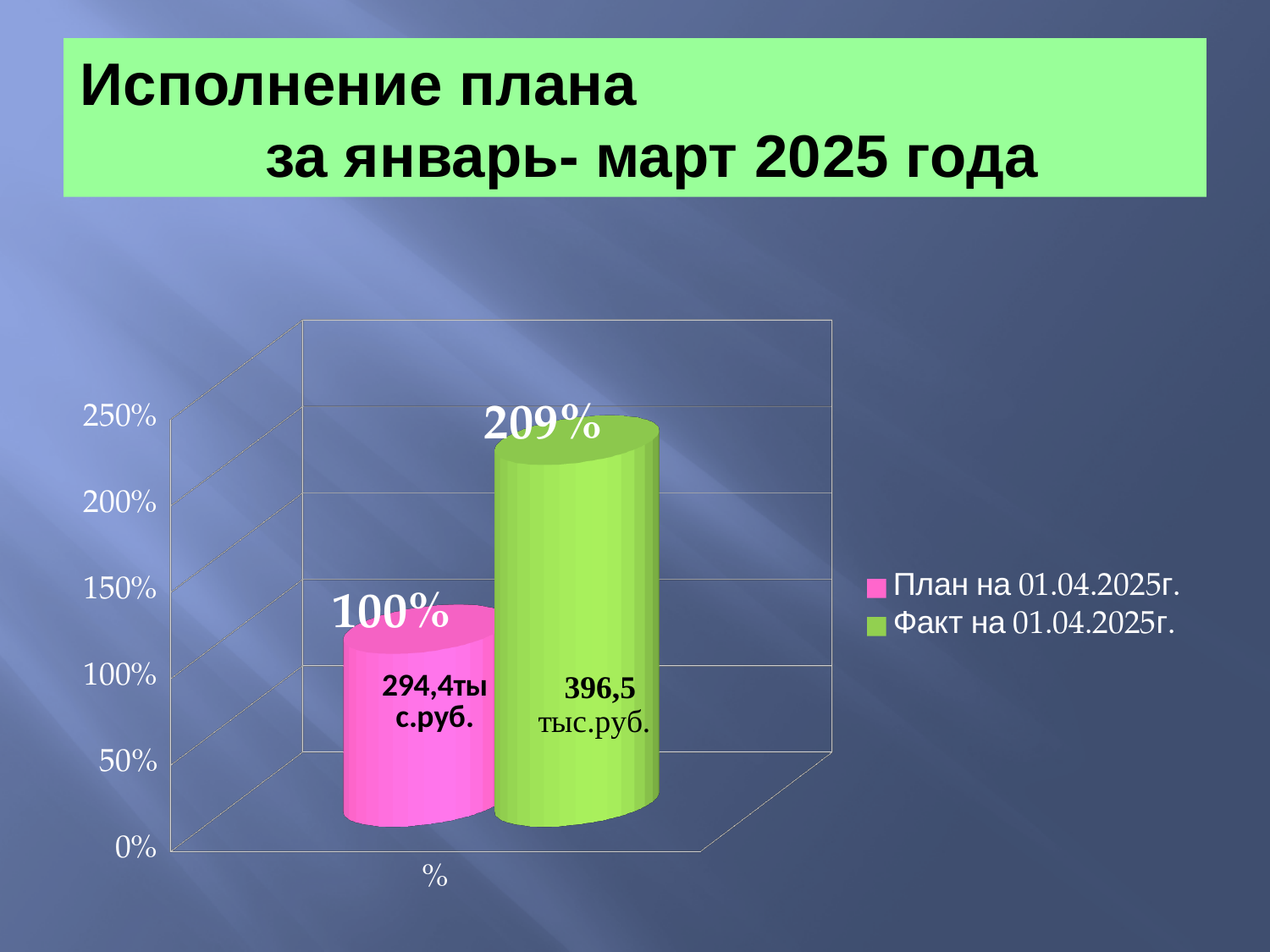

# Исполнение плана                                    за январь- март 2025 года

[unsupported chart]